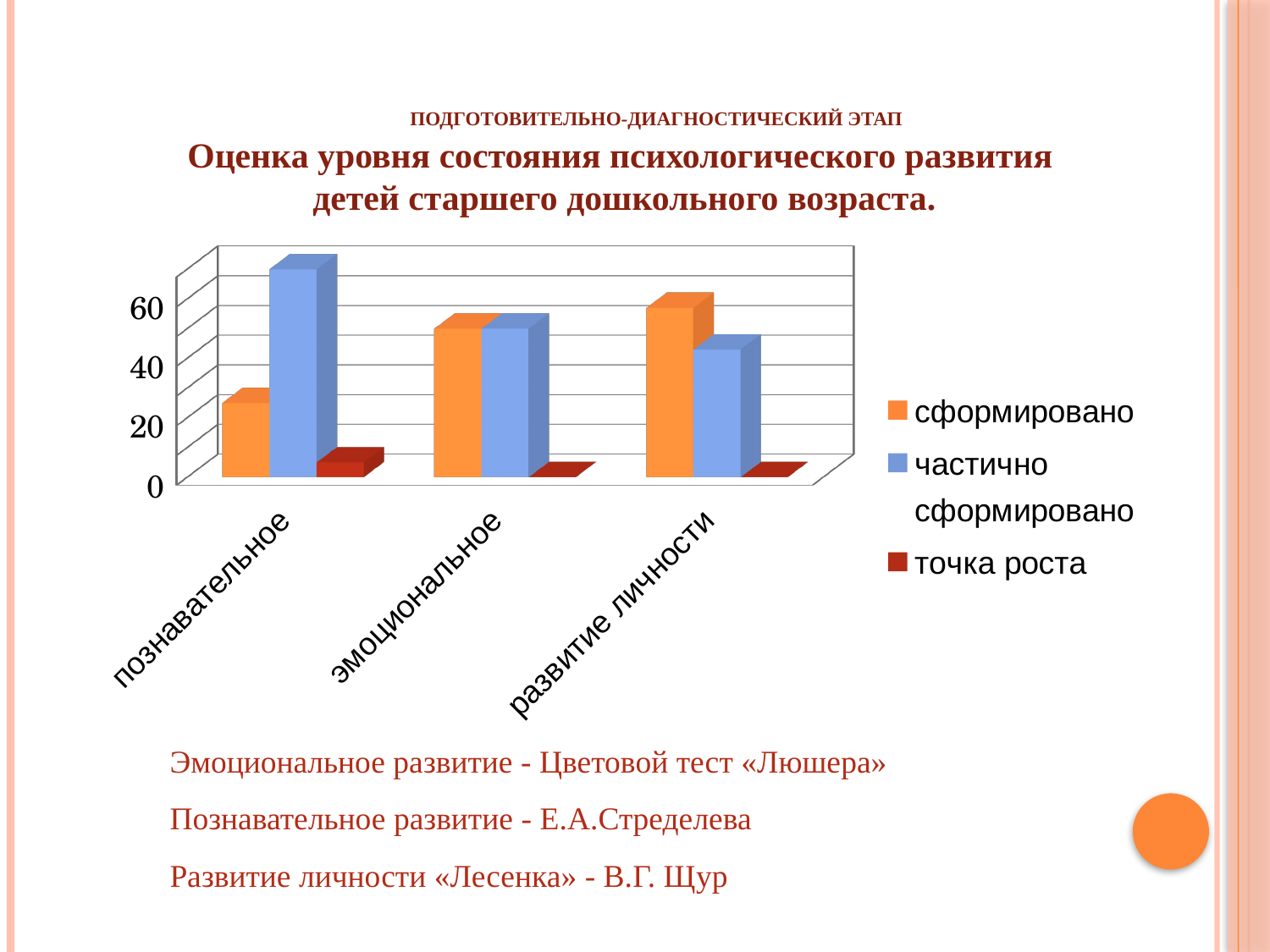

# Подготовительно-диагностический этап
Оценка уровня состояния психологического развития
 детей старшего дошкольного возраста.

[unsupported chart]

Эмоциональное развитие - Цветовой тест «Люшера»
Познавательное развитие - Е.А.Стределева
Развитие личности «Лесенка» - В.Г. Щур